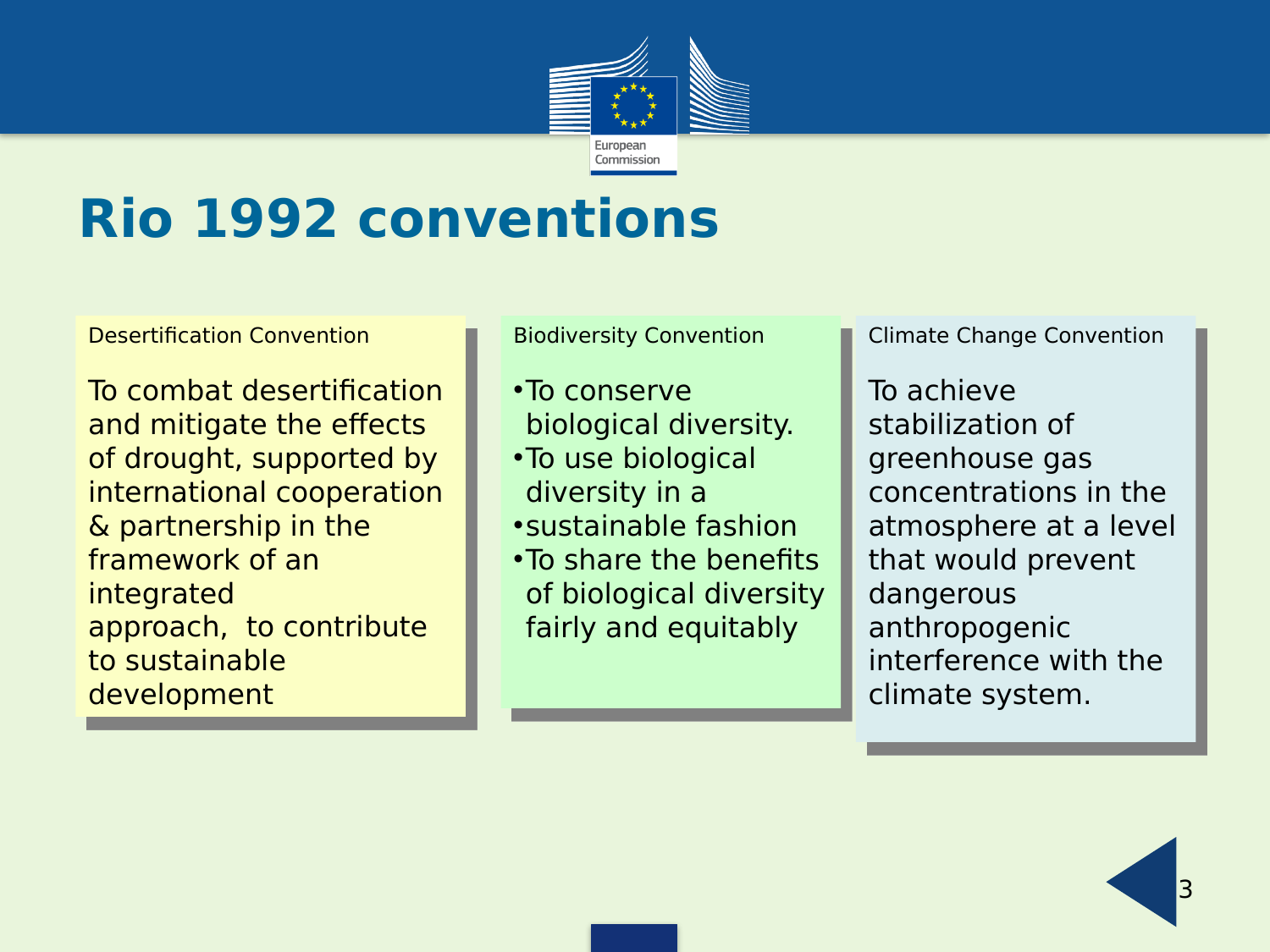

Rio 1992 conventions
Desertification Convention

To combat desertification and mitigate the effects of drought, supported by  international cooperation & partnership in the
framework of an integrated
approach,  to contribute to sustainable
development
Biodiversity Convention

To conserve biological diversity.
To use biological diversity in a
sustainable fashion
To share the benefits of biological diversity fairly and equitably

Climate Change Convention

To achieve stabilization of greenhouse gas
concentrations in the
atmosphere at a level that would prevent dangerous anthropogenic interference with the climate system.

23